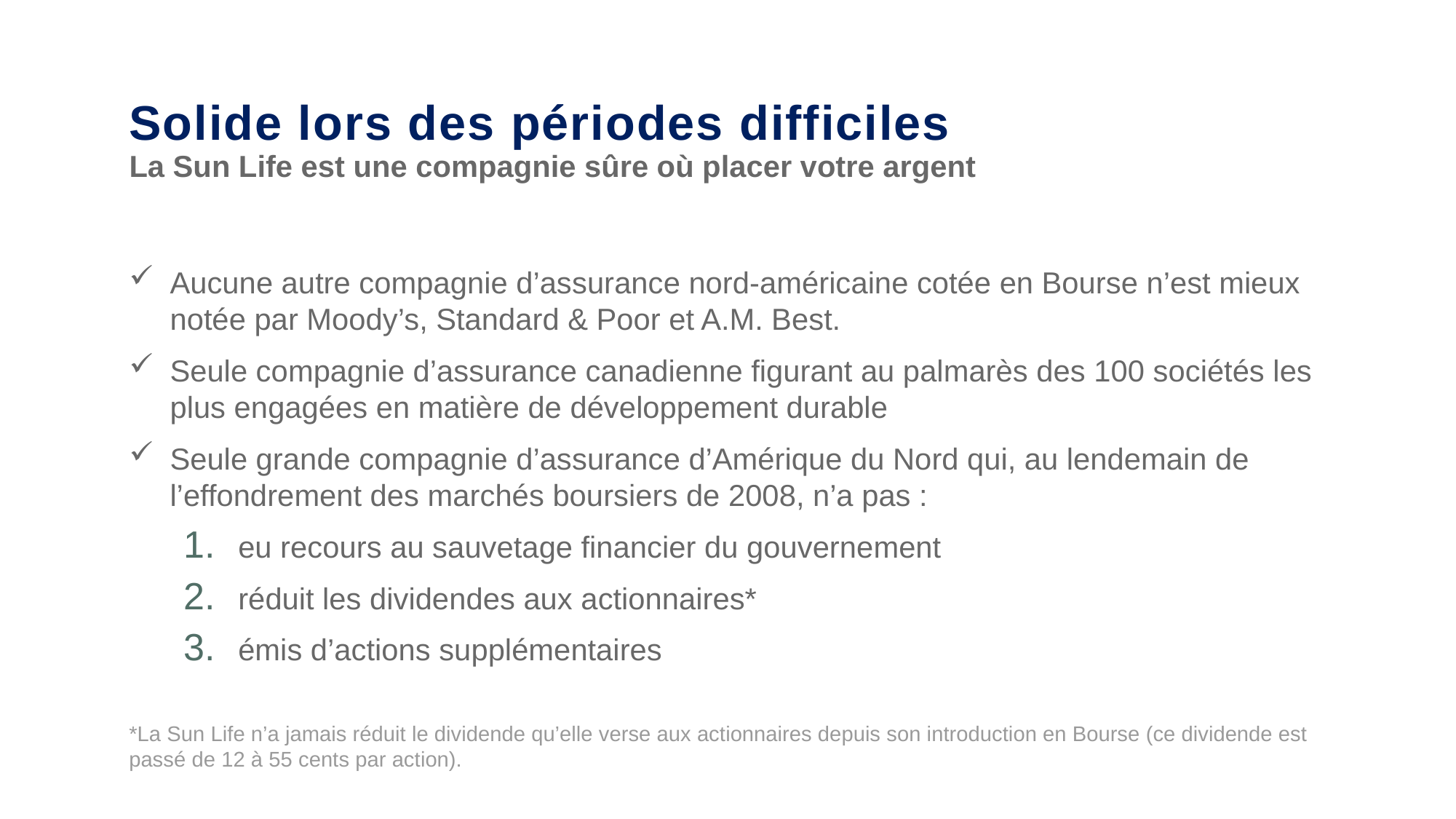

Solide lors des périodes difficiles
La Sun Life est une compagnie sûre où placer votre argent
Aucune autre compagnie d’assurance nord-américaine cotée en Bourse n’est mieux notée par Moody’s, Standard & Poor et A.M. Best.
Seule compagnie d’assurance canadienne figurant au palmarès des 100 sociétés les plus engagées en matière de développement durable
Seule grande compagnie d’assurance d’Amérique du Nord qui, au lendemain de l’effondrement des marchés boursiers de 2008, n’a pas :
eu recours au sauvetage financier du gouvernement
réduit les dividendes aux actionnaires*
émis d’actions supplémentaires
*La Sun Life n’a jamais réduit le dividende qu’elle verse aux actionnaires depuis son introduction en Bourse (ce dividende est passé de 12 à 55 cents par action).